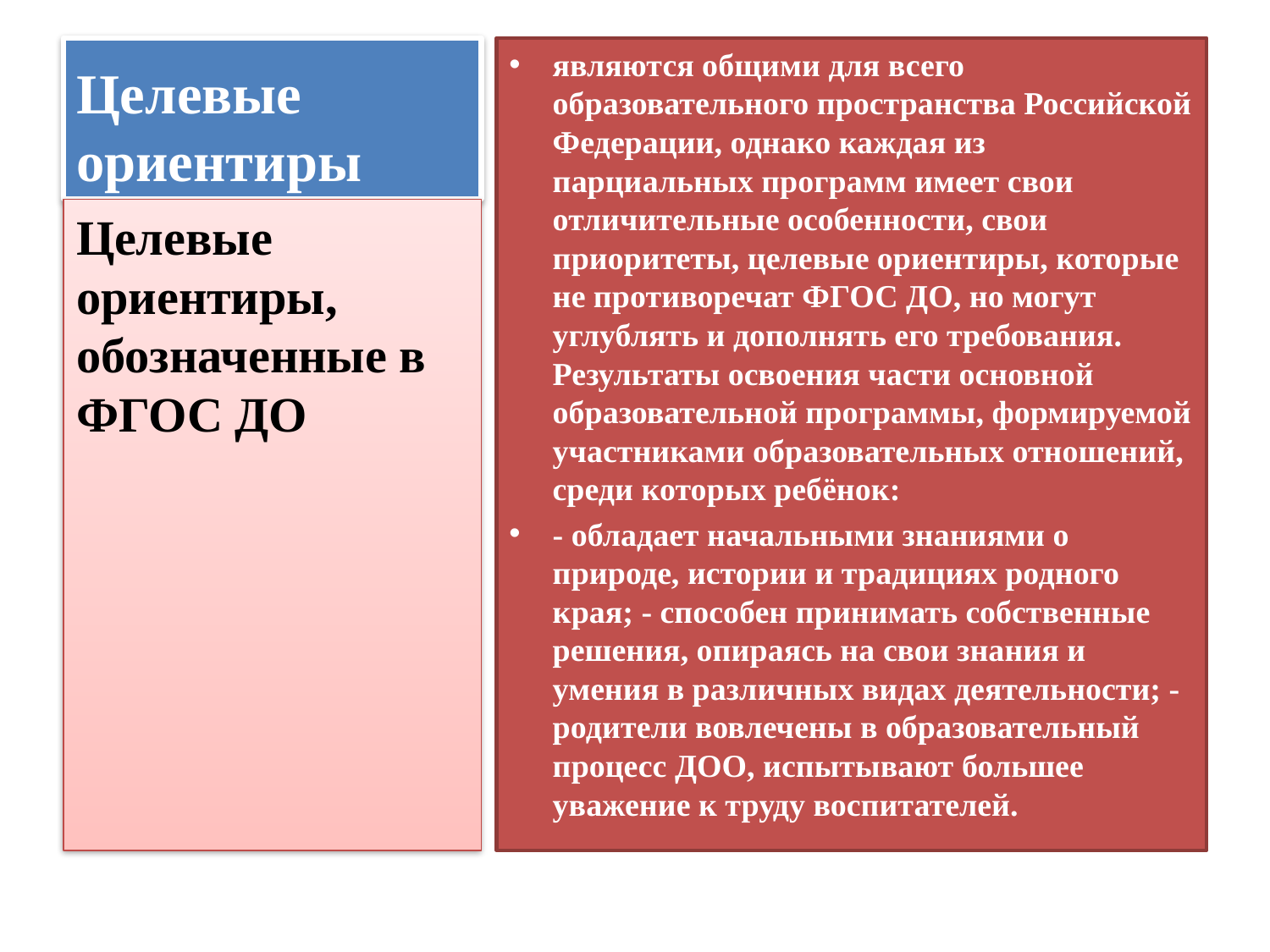

# Целевые ориентиры
являются общими для всего образовательного пространства Российской Федерации, однако каждая из парциальных программ имеет свои отличительные особенности, свои приоритеты, целевые ориентиры, которые не противоречат ФГОС ДО, но могут углублять и дополнять его требования. Результаты освоения части основной образовательной программы, формируемой участниками образовательных отношений, среди которых ребёнок:
- обладает начальными знаниями о природе, истории и традициях родного края; - способен принимать собственные решения, опираясь на свои знания и умения в различных видах деятельности; - родители вовлечены в образовательный процесс ДОО, испытывают большее уважение к труду воспитателей.

Целевые ориентиры, обозначенные в ФГОС ДО